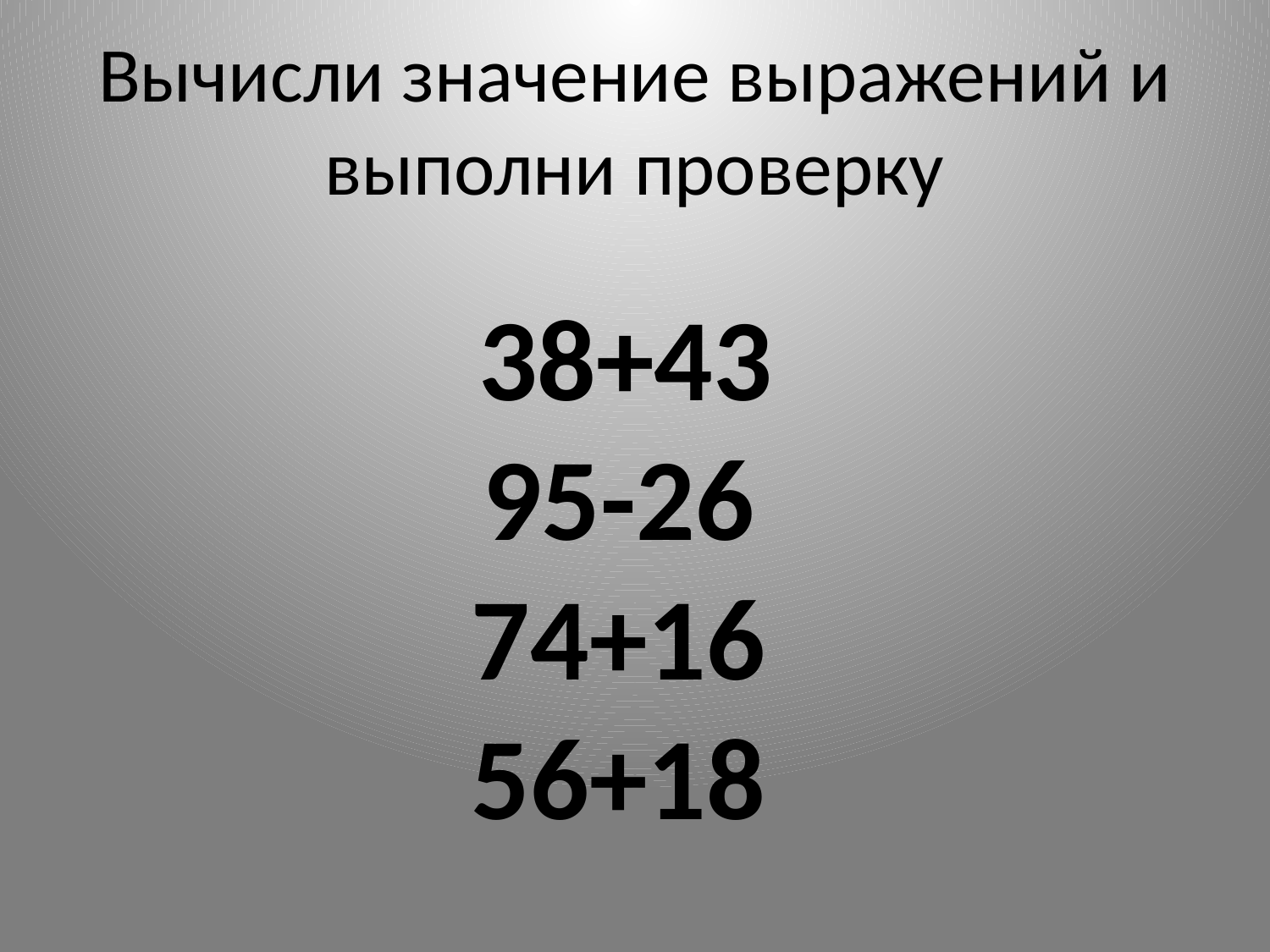

# Вычисли значение выражений и выполни проверку

  38+43
95-26
74+16
56+18